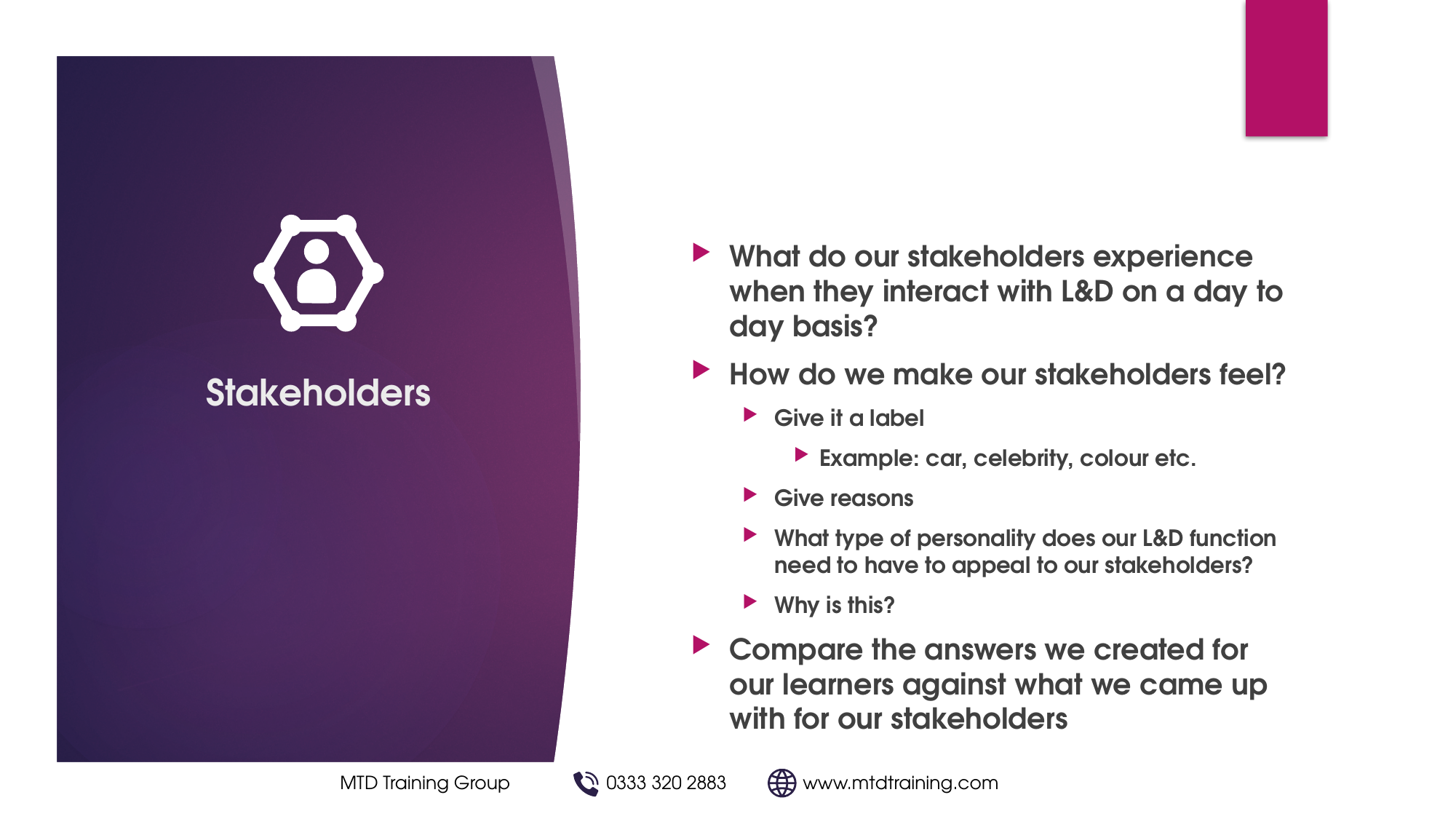

# Stakeholders
What do our stakeholders experience when they interact with L&D on a day to day basis?
How do we make our stakeholders feel?
Give it a label
Example: car, celebrity, colour etc.
Give reasons
What type of personality does our L&D function need to have to appeal to our stakeholders?
Why is this?
Compare the answers we created for our learners against what we came up with for our stakeholders